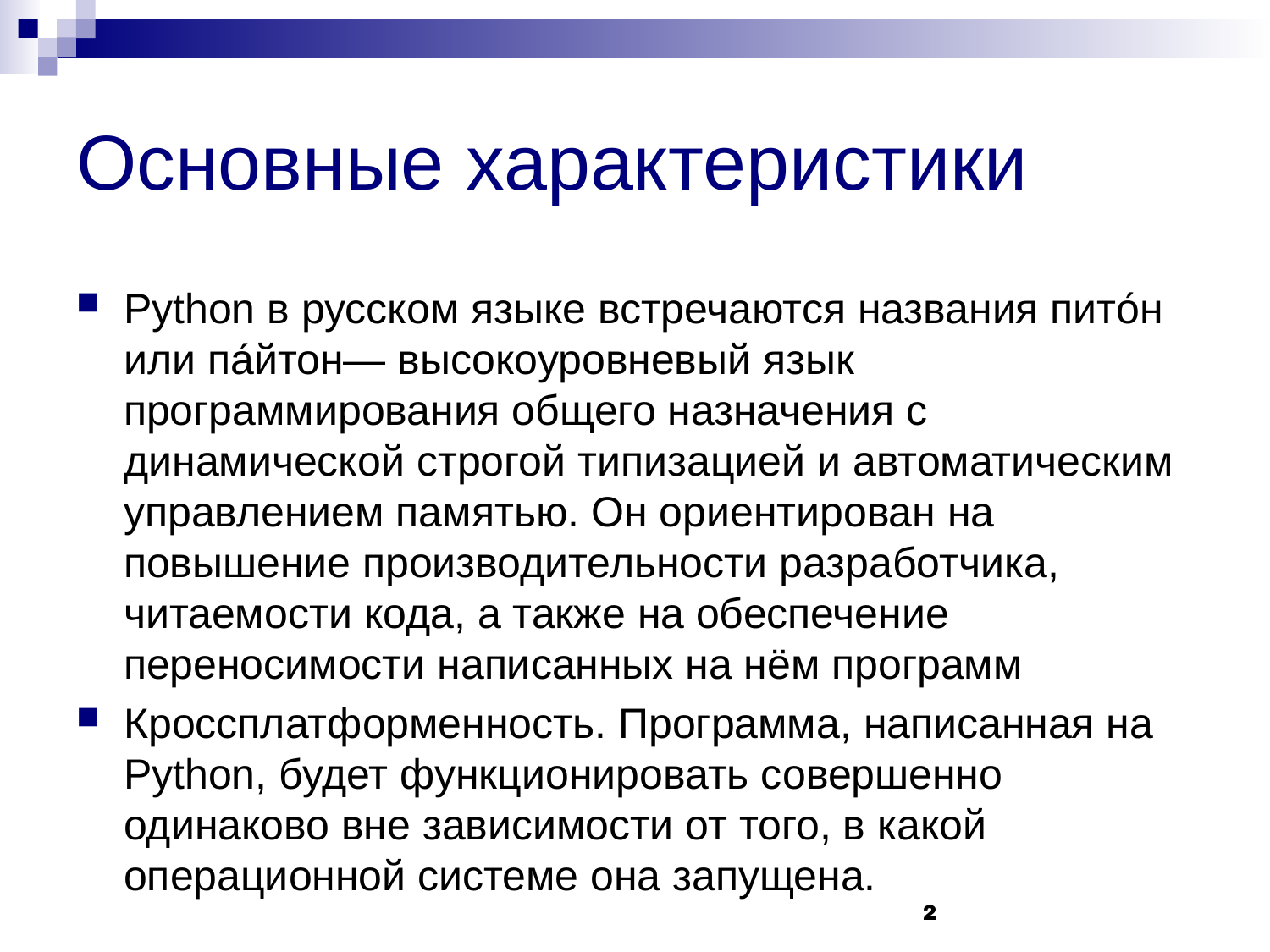

# Основные характеристики
Python в русском языке встречаются названия пито́н или па́йтон— высокоуровневый язык программирования общего назначения с динамической строгой типизацией и автоматическим управлением памятью. Он ориентирован на повышение производительности разработчика, читаемости кода, а также на обеспечение переносимости написанных на нём программ
Кроссплатформенность. Программа, написанная на Python, будет функционировать совершенно одинаково вне зависимости от того, в какой операционной системе она запущена.

2